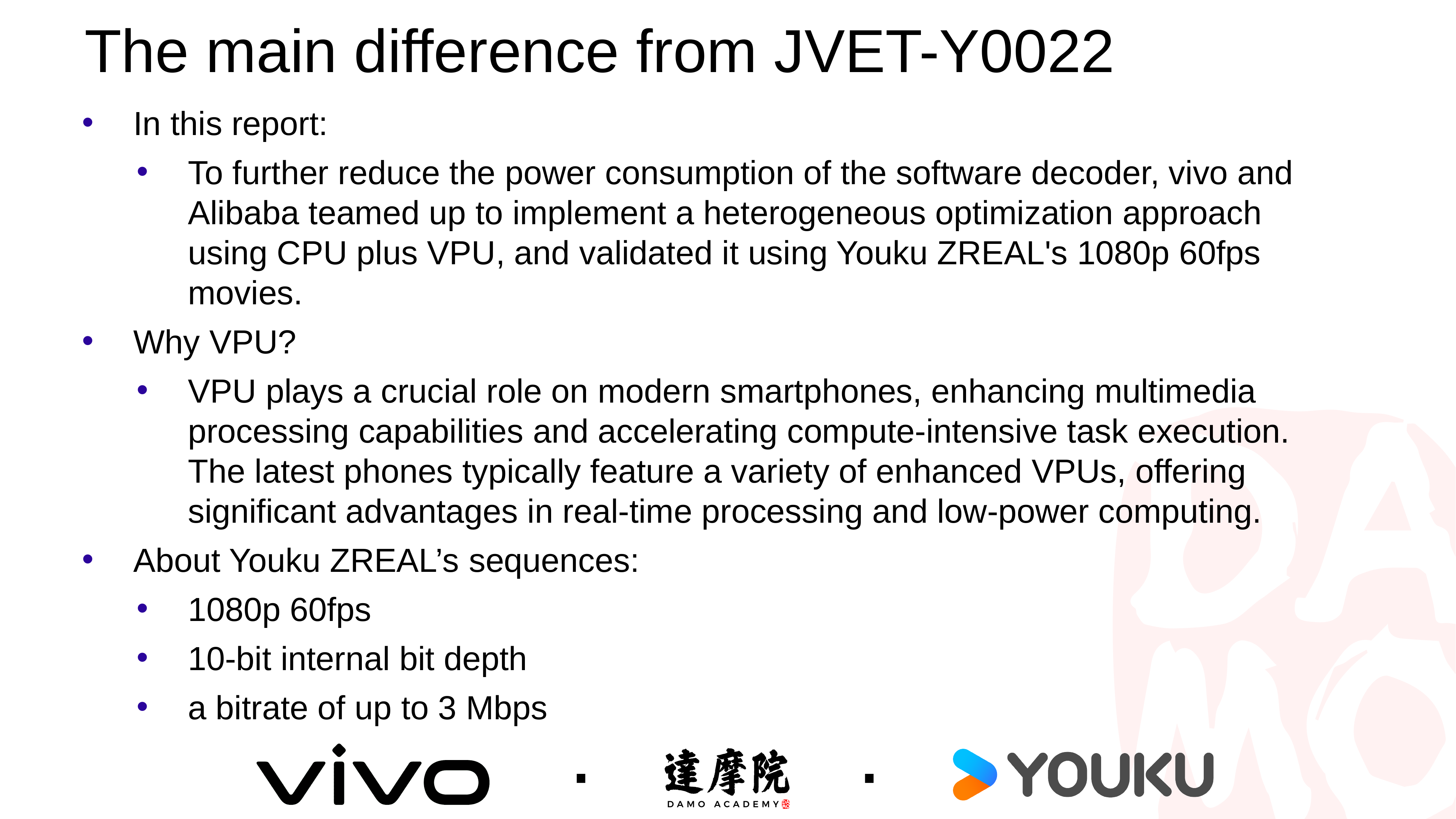

The main difference from JVET-Y0022
In this report:
To further reduce the power consumption of the software decoder, vivo and Alibaba teamed up to implement a heterogeneous optimization approach using CPU plus VPU, and validated it using Youku ZREAL's 1080p 60fps movies.
Why VPU?
VPU plays a crucial role on modern smartphones, enhancing multimedia processing capabilities and accelerating compute-intensive task execution. The latest phones typically feature a variety of enhanced VPUs, offering significant advantages in real-time processing and low-power computing.
About Youku ZREAL’s sequences:
1080p 60fps
10-bit internal bit depth
a bitrate of up to 3 Mbps